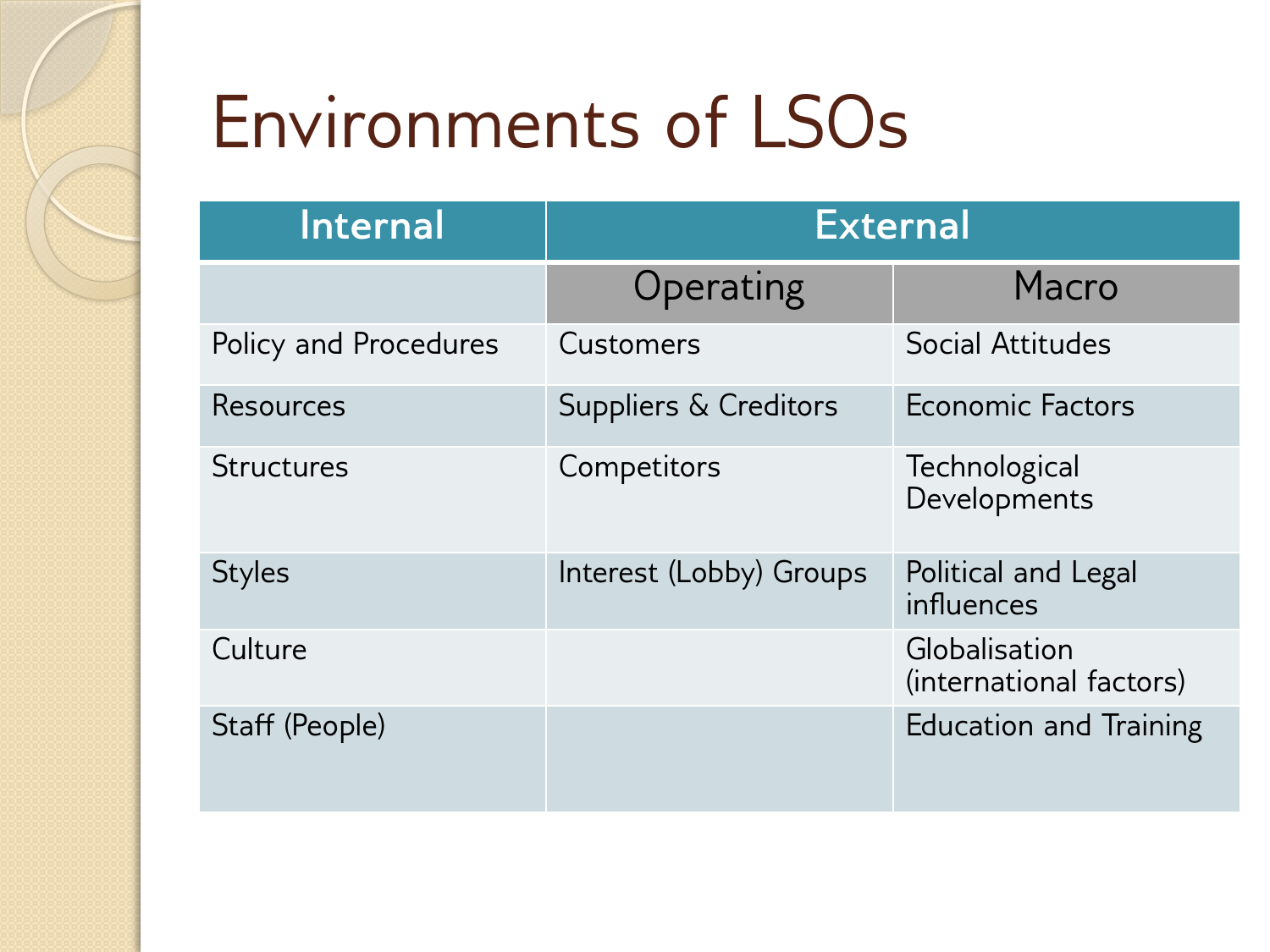

# Environments of LSOs
| Internal | External |  |
| --- | --- | --- |
|  | Operating | Macro |
| Policy and Procedures | Customers | Social Attitudes |
| Resources | Suppliers & Creditors | Economic Factors |
| Structures | Competitors | Technological Developments |
| Styles | Interest (Lobby) Groups | Political and Legal influences |
| Culture |  | Globalisation (international factors) |
| Staff (People) |  | Education and Training |